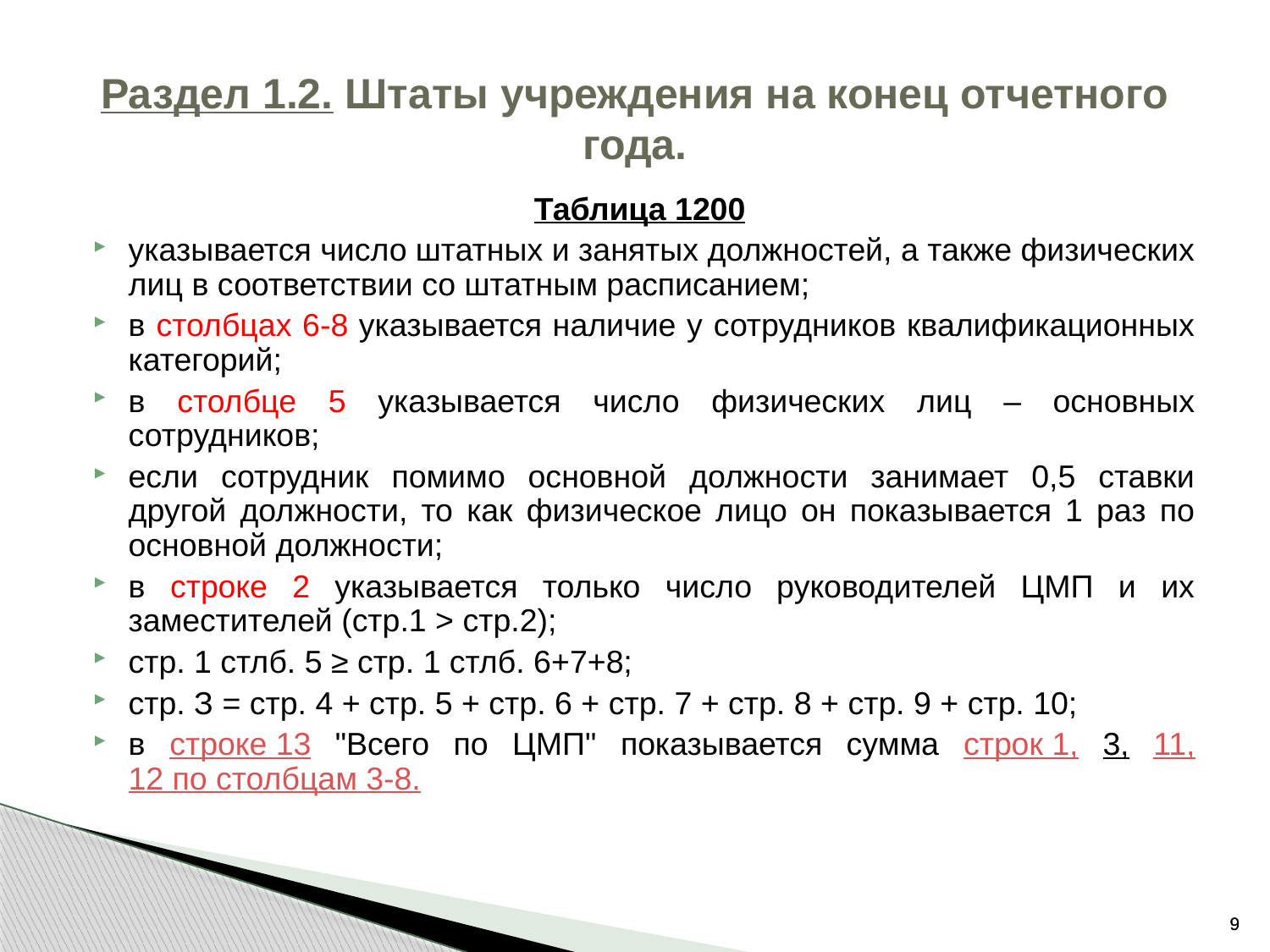

# Раздел 1.2. Штаты учреждения на конец отчетного года.
Таблица 1200
указывается число штатных и занятых должностей, а также физических лиц в соответствии со штатным расписанием;
в столбцах 6-8 указывается наличие у сотрудников квалификационных категорий;
в столбце 5 указывается число физических лиц – основных сотрудников;
если сотрудник помимо основной должности занимает 0,5 ставки другой должности, то как физическое лицо он показывается 1 раз по основной должности;
в строке 2 указывается только число руководителей ЦМП и их заместителей (стр.1 > стр.2);
стр. 1 стлб. 5 ≥ стр. 1 стлб. 6+7+8;
стр. З = стр. 4 + стр. 5 + стр. 6 + стр. 7 + стр. 8 + стр. 9 + стр. 10;
в строке 13 "Всего по ЦМП" показывается сумма строк 1, 3, 11, 12 по столбцам 3-8.

9
9